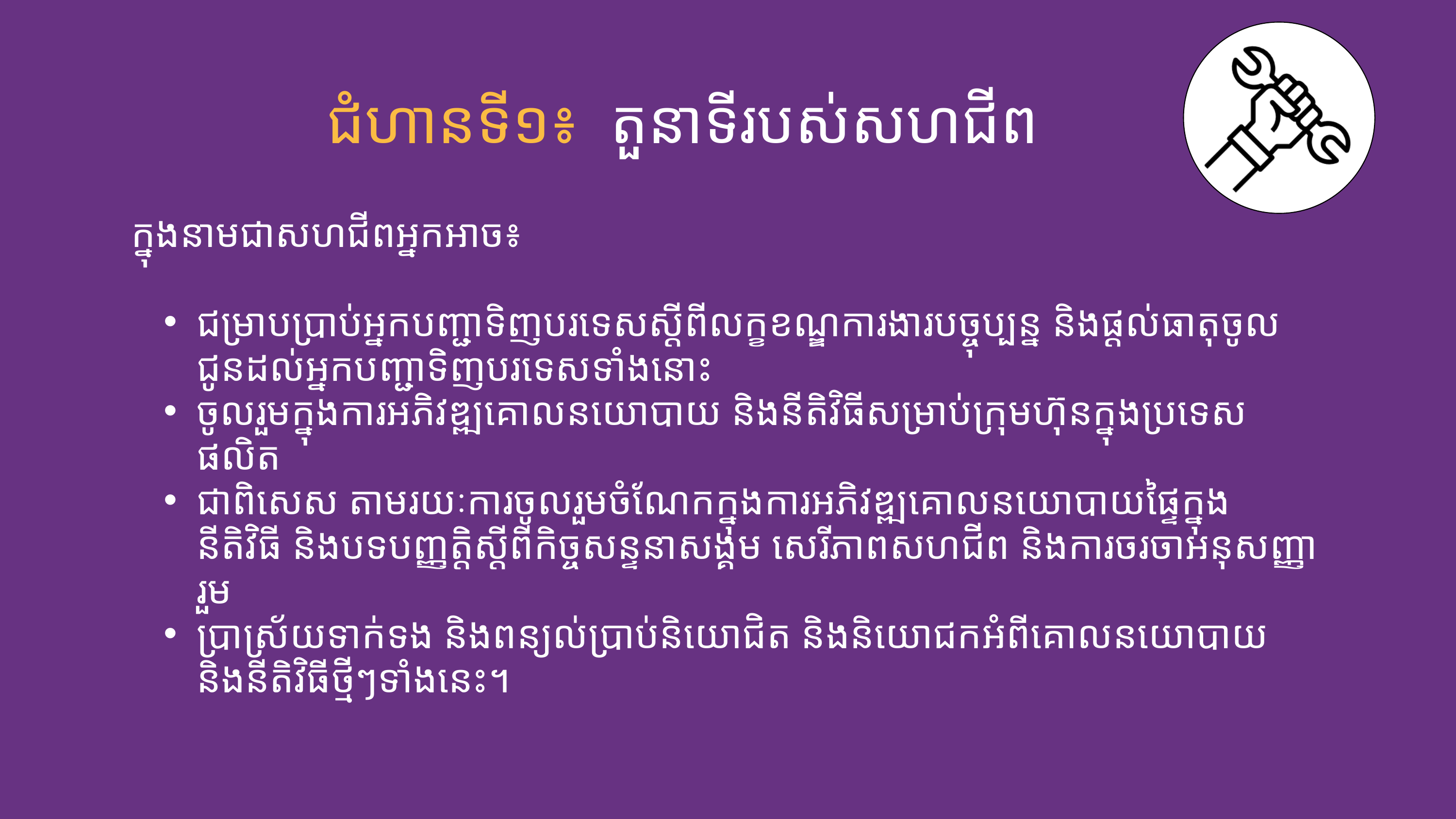

ជំហានទី១៖  តួនាទីរបស់សហជីព
ក្នុងនាមជាសហជីពអ្នកអាច៖

ជម្រាបប្រាប់អ្នកបញ្ជាទិញបរទេសស្ដីពីលក្ខខណ្ឌការងារបច្ចុប្បន្ន និងផ្ដល់ធាតុចូលជូនដល់អ្នកបញ្ជាទិញបរទេសទាំងនោះ
ចូលរួមក្នុងការអភិវឌ្ឍគោលនយោបាយ និងនីតិវិធីសម្រាប់ក្រុមហ៊ុនក្នុងប្រទេសផលិត
ជាពិសេស តាមរយៈការចូលរួមចំណែកក្នុងការអភិវឌ្ឍគោលនយោបាយផ្ទៃក្នុង នីតិវិធី និងបទបញ្ញតិ្តស្ដីពីកិច្ចសន្ទនាសង្គម សេរីភាពសហជីព និងការចរចាអនុសញ្ញារួម
ប្រាស្រ័យទាក់ទង និងពន្យល់ប្រាប់និយោជិត និងនិយោជកអំពីគោលនយោបាយ និងនីតិវិធីថ្មីៗទាំងនេះ។​